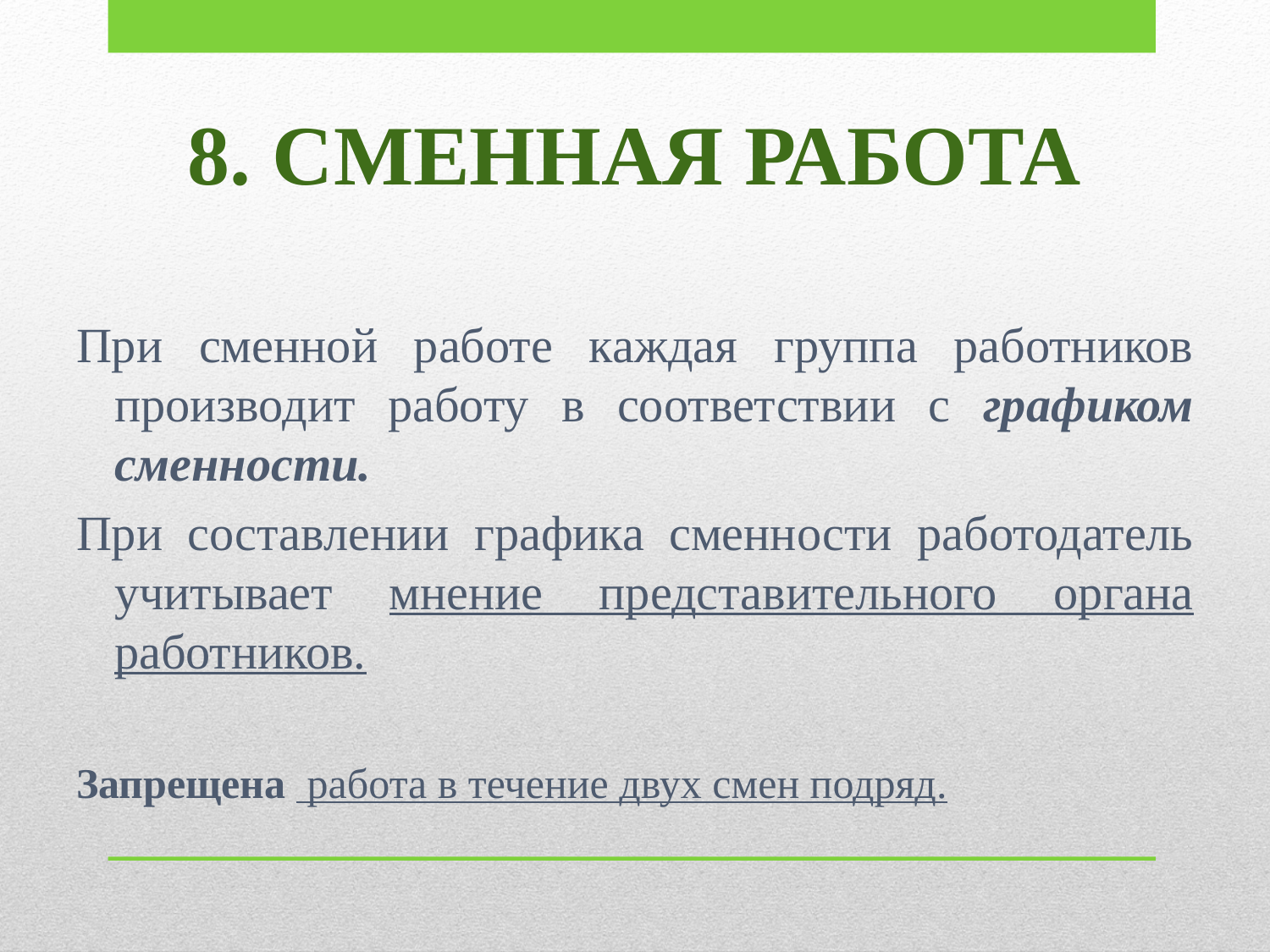

# 8. СМЕННАЯ РАБОТА
При сменной работе каждая группа работников производит работу в соответствии с графиком сменности.
При составлении графика сменности работодатель учитывает мнение представительного органа работников.

Запрещена  работа в течение двух смен подряд.